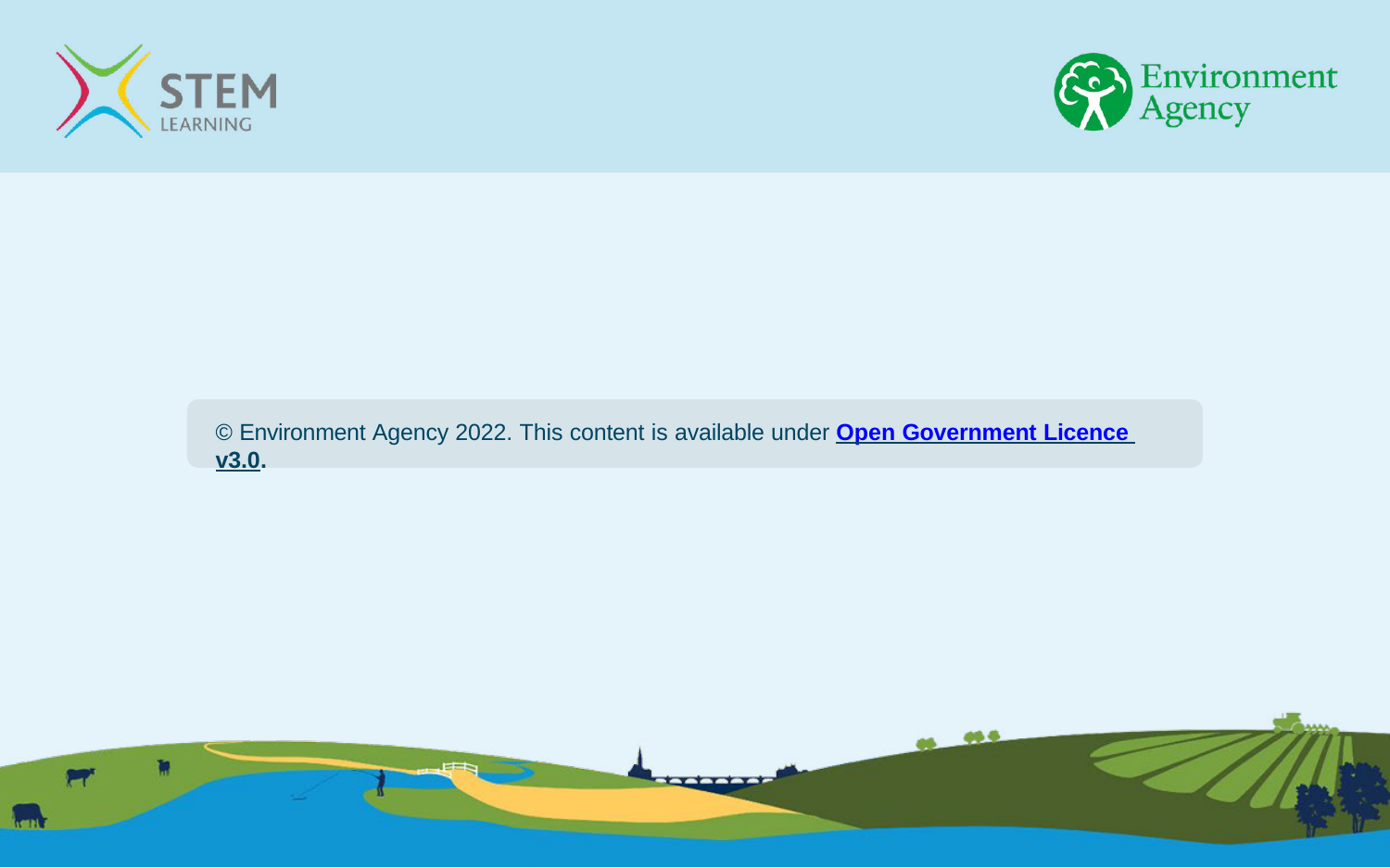

© Environment Agency 2022. This content is available under Open Government Licence v3.0.